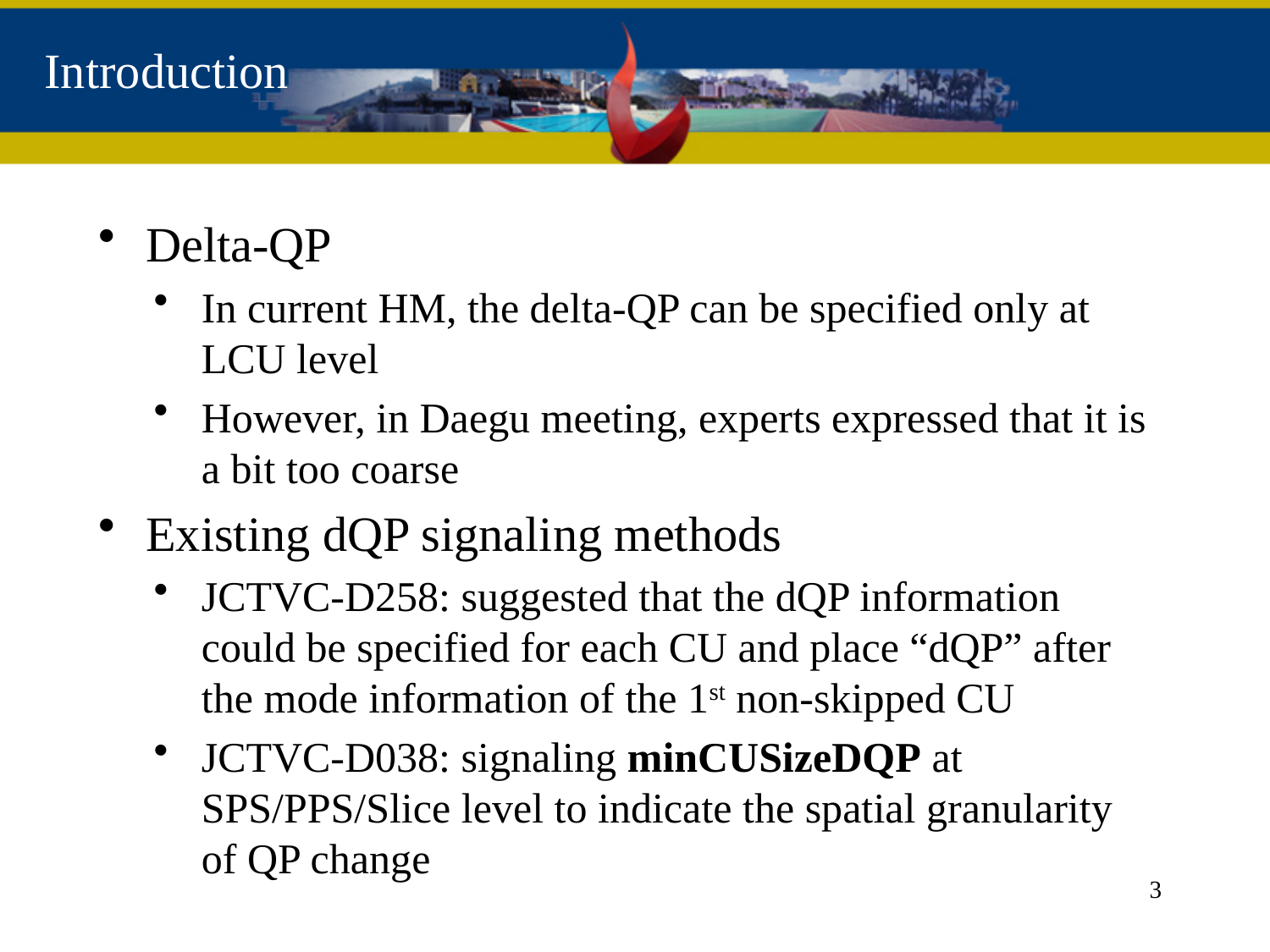

# Introduction
Delta-QP
In current HM, the delta-QP can be specified only at LCU level
However, in Daegu meeting, experts expressed that it is a bit too coarse
Existing dQP signaling methods
JCTVC-D258: suggested that the dQP information could be specified for each CU and place “dQP” after the mode information of the 1st non-skipped CU
JCTVC-D038: signaling minCUSizeDQP at SPS/PPS/Slice level to indicate the spatial granularity of QP change

3